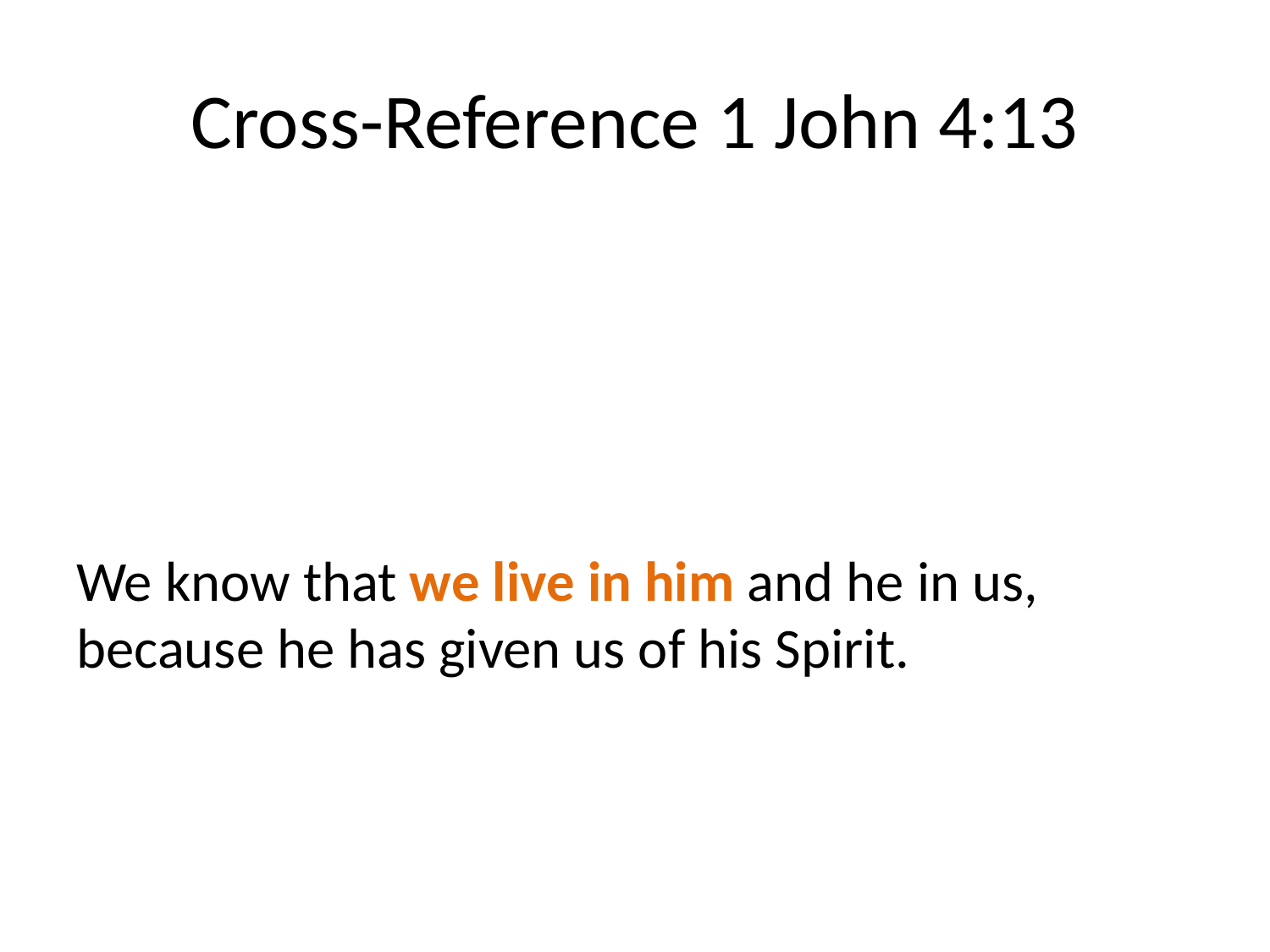

# Cross-Reference 1 John 4:13

We know that we live in him and he in us, because he has given us of his Spirit.